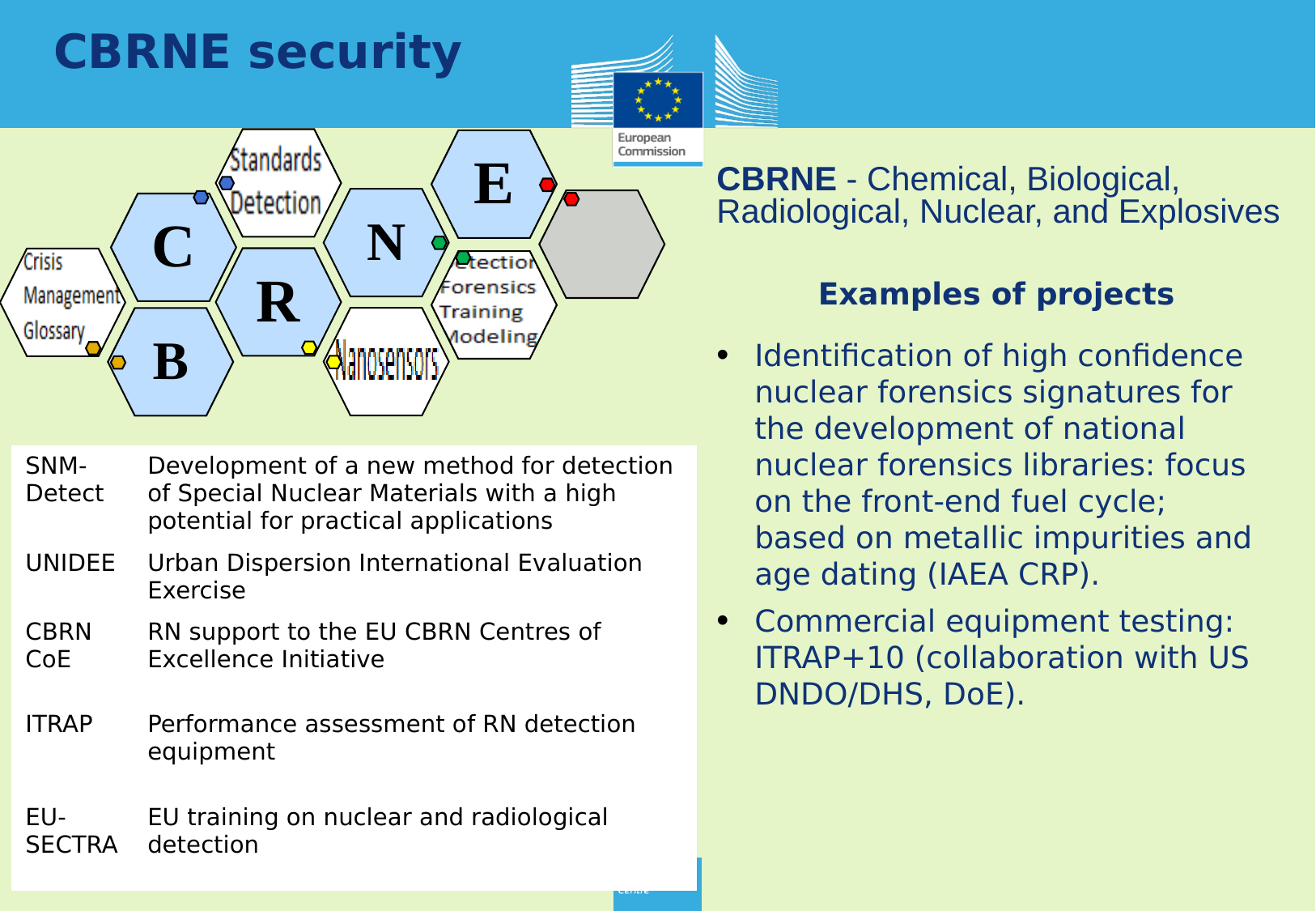

CBRNE security
B
R
C
N
E
CBRNE - Chemical, Biological, Radiological, Nuclear, and Explosives
Examples of projects
Identification of high confidence nuclear forensics signatures for the development of national nuclear forensics libraries: focus on the front-end fuel cycle; based on metallic impurities and age dating (IAEA CRP).
Commercial equipment testing: ITRAP+10 (collaboration with US DNDO/DHS, DoE).
| SNM-Detect | Development of a new method for detection of Special Nuclear Materials with a high potential for practical applications |
| --- | --- |
| UNIDEE | Urban Dispersion International Evaluation Exercise |
| CBRN CoE | RN support to the EU CBRN Centres of Excellence Initiative |
| ITRAP | Performance assessment of RN detection equipment |
| EU- SECTRA | EU training on nuclear and radiological detection |